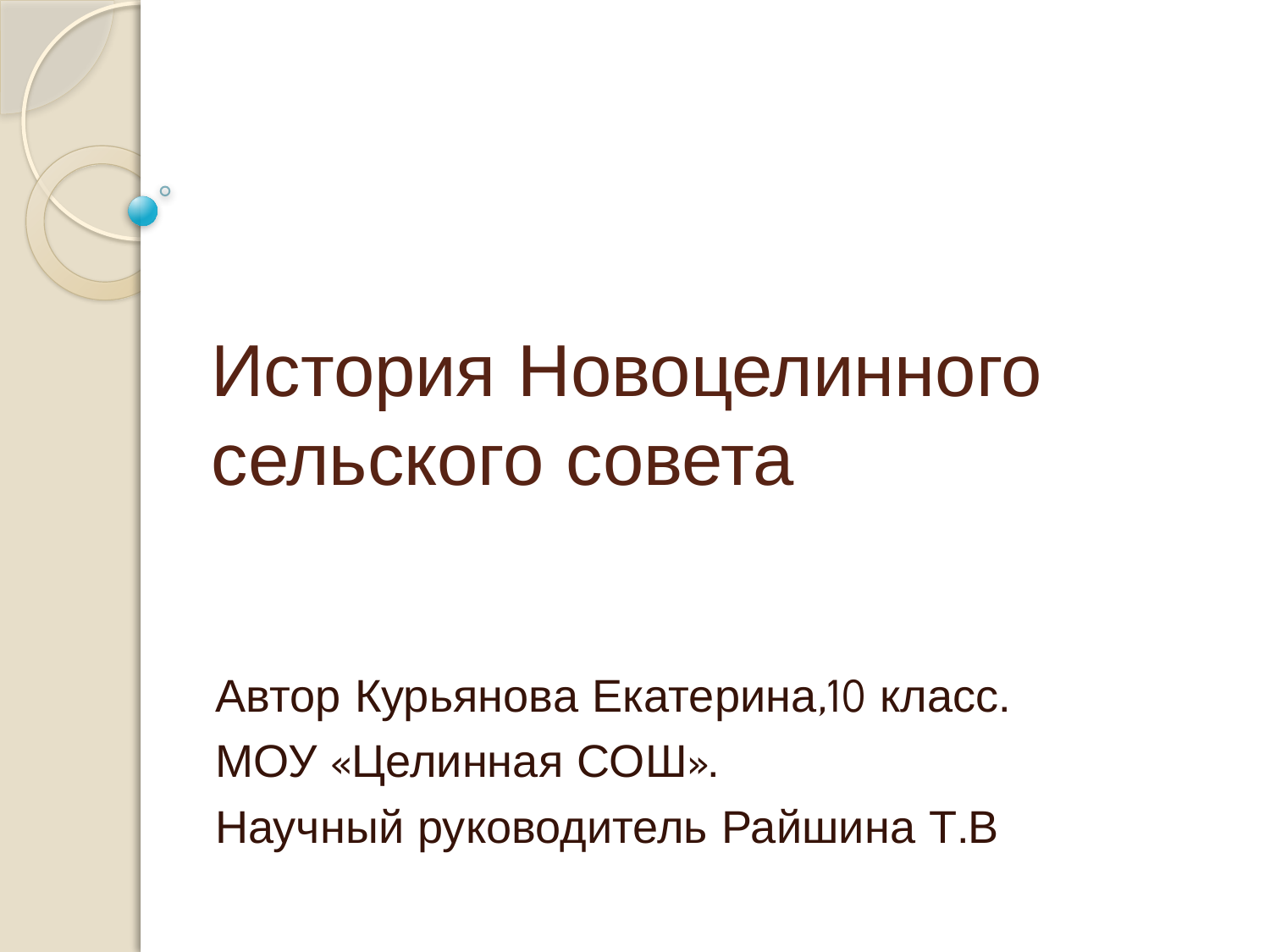

# История Новоцелинного сельского совета
Автор Курьянова Екатерина,10 класс.
МОУ «Целинная СОШ».
Научный руководитель Райшина Т.В